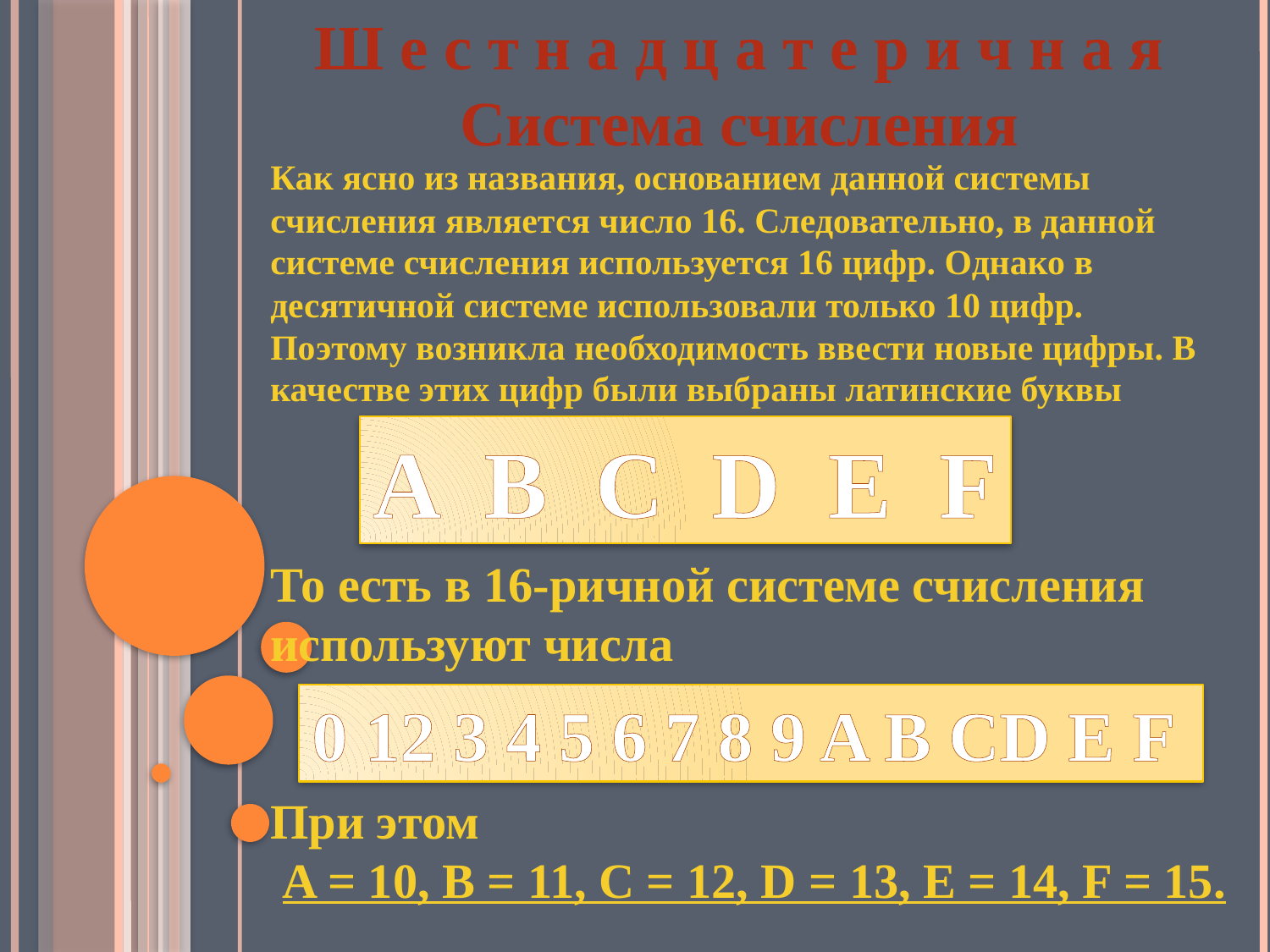

Ш е с т н а д ц а т е р и ч н а я
Система счисления
Как ясно из названия, основанием данной системы счисления является число 16. Следовательно, в данной системе счисления используется 16 цифр. Однако в десятичной системе использовали только 10 цифр. Поэтому возникла необходимость ввести новые цифры. В качестве этих цифр были выбраны латинские буквы

То есть в 16-ричной системе счисления используют числа

При этом
 A = 10, B = 11, C = 12, D = 13, E = 14, F = 15.
A  B  C  D  E  F
0 12 3 4 5 6 7 8 9 A B CD E F